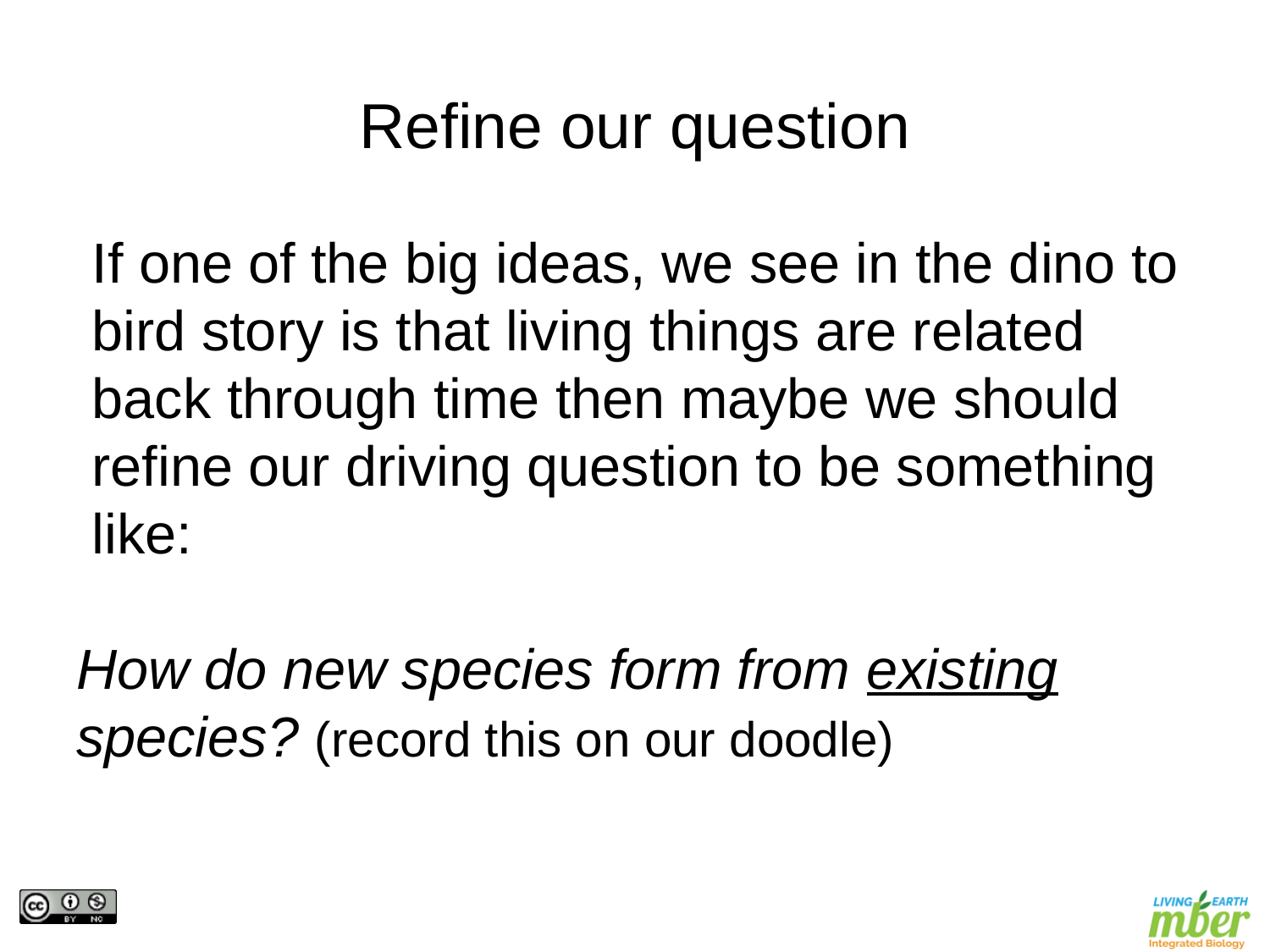

Refine our question
If one of the big ideas, we see in the dino to bird story is that living things are related back through time then maybe we should refine our driving question to be something like:

How do new species form from existing species? (record this on our doodle)